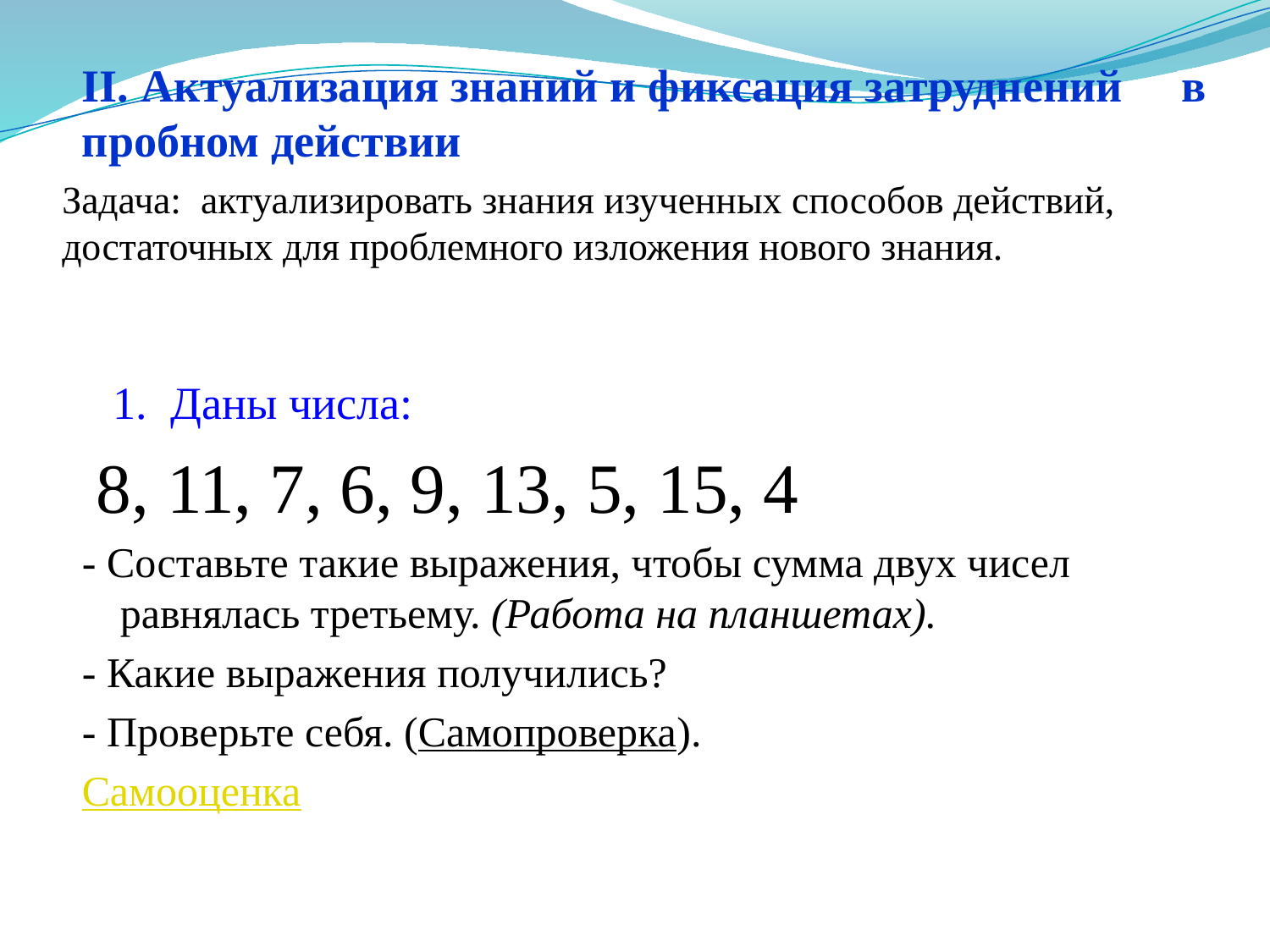

II. Актуализация знаний и фиксация затруднений     в пробном действии
Задача:  актуализировать знания изученных способов действий, достаточных для проблемного изложения нового знания.

   1.  Даны числа:
 8, 11, 7, 6, 9, 13, 5, 15, 4
- Составьте такие выражения, чтобы сумма двух чисел равнялась третьему. (Работа на планшетах).
- Какие выражения получились?
- Проверьте себя. (Самопроверка).
Самооценка